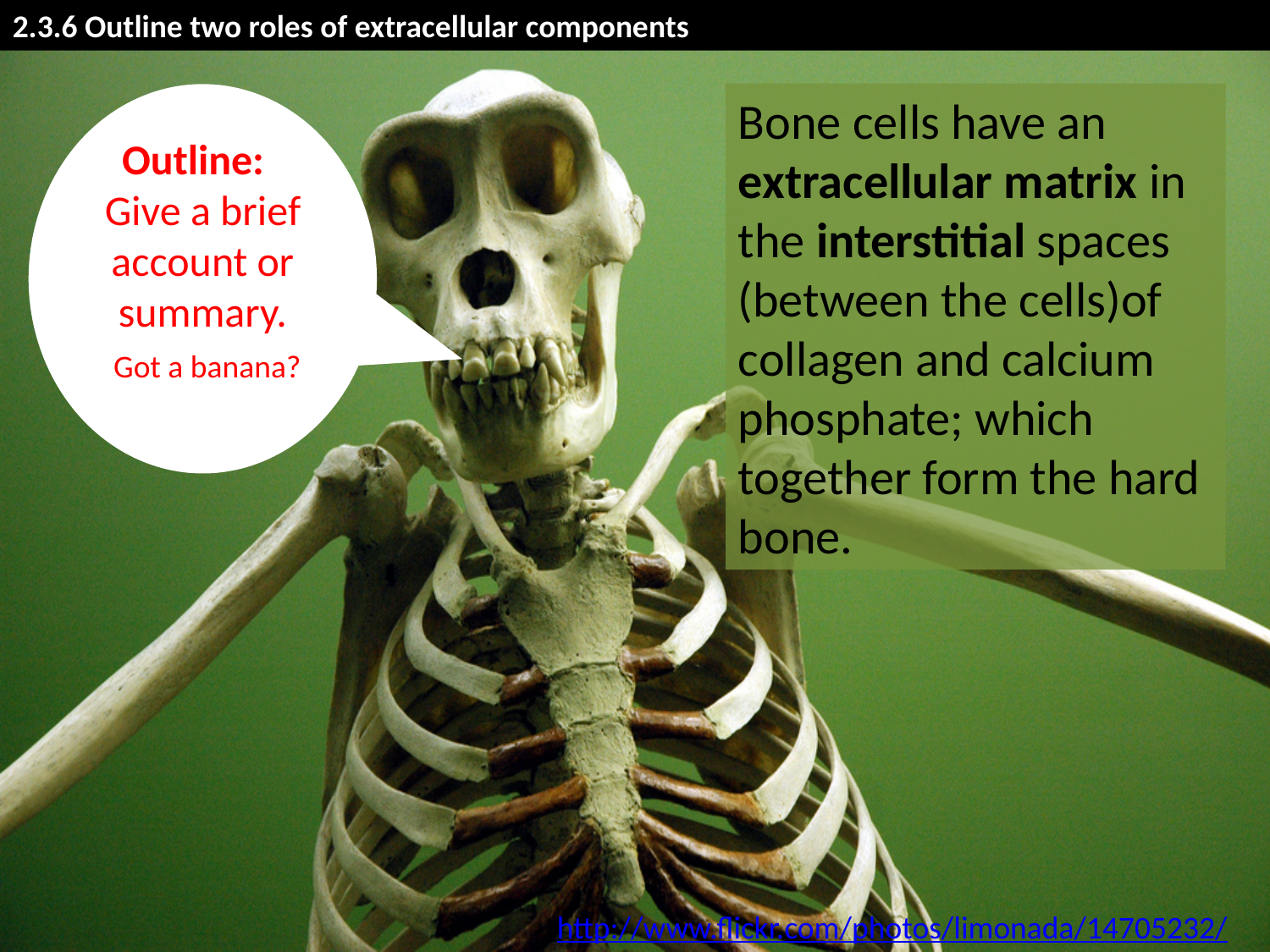

2.3.6 Outline two roles of extracellular components
Bone cells have an extracellular matrix in the interstitial spaces (between the cells)of collagen and calcium phosphate; which together form the hard bone.
Outline:   Give a brief account or summary.
 Got a banana?

http://www.flickr.com/photos/limonada/14705232/